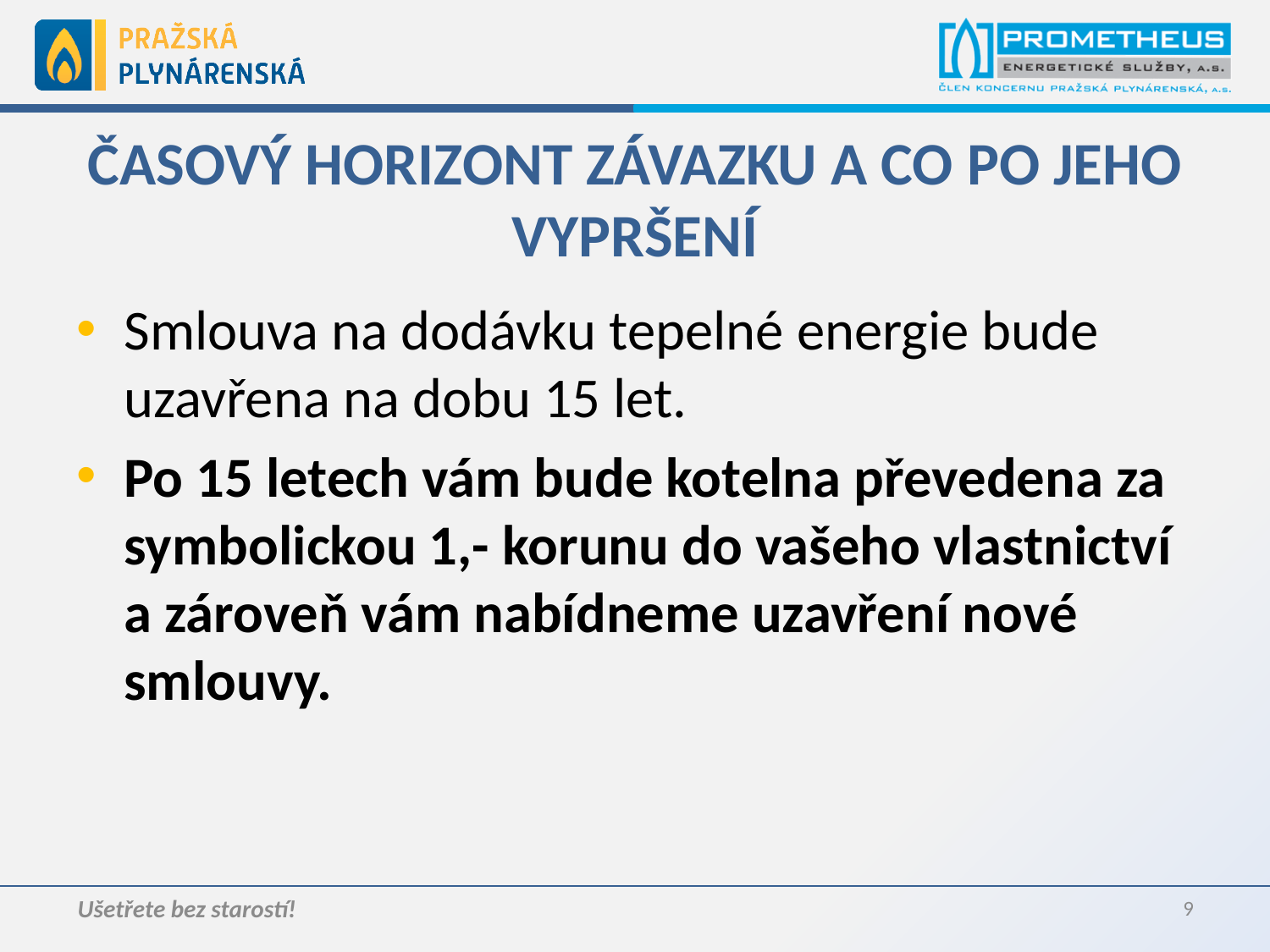

# Časový horizont závazku a co po jeho vypršení
Smlouva na dodávku tepelné energie bude uzavřena na dobu 15 let.
Po 15 letech vám bude kotelna převedena za symbolickou 1,- korunu do vašeho vlastnictví a zároveň vám nabídneme uzavření nové smlouvy.
Ušetřete bez starostí!
9